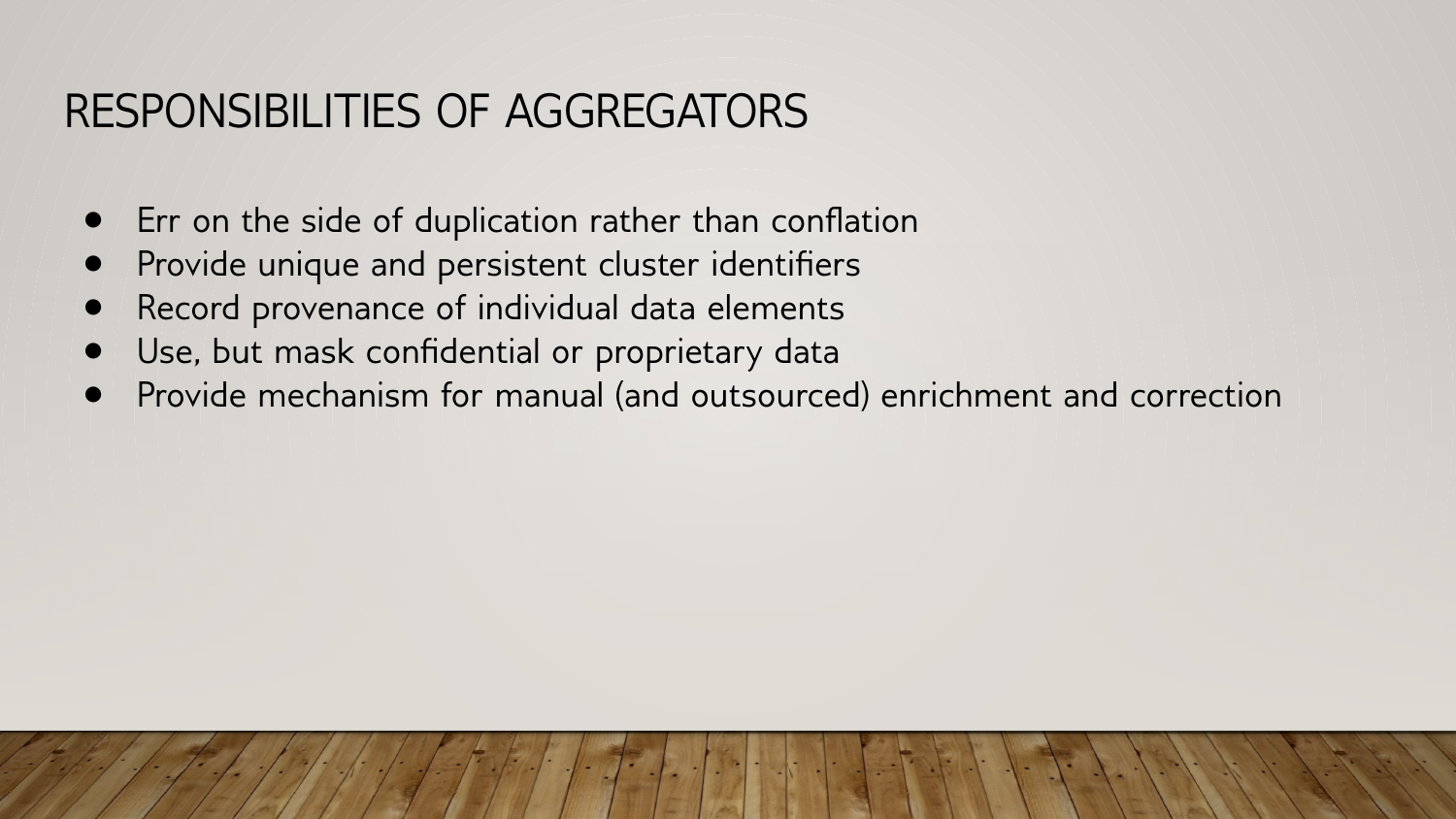

# Responsibilities of aggregators
Err on the side of duplication rather than conflation
Provide unique and persistent cluster identifiers
Record provenance of individual data elements
Use, but mask confidential or proprietary data
Provide mechanism for manual (and outsourced) enrichment and correction